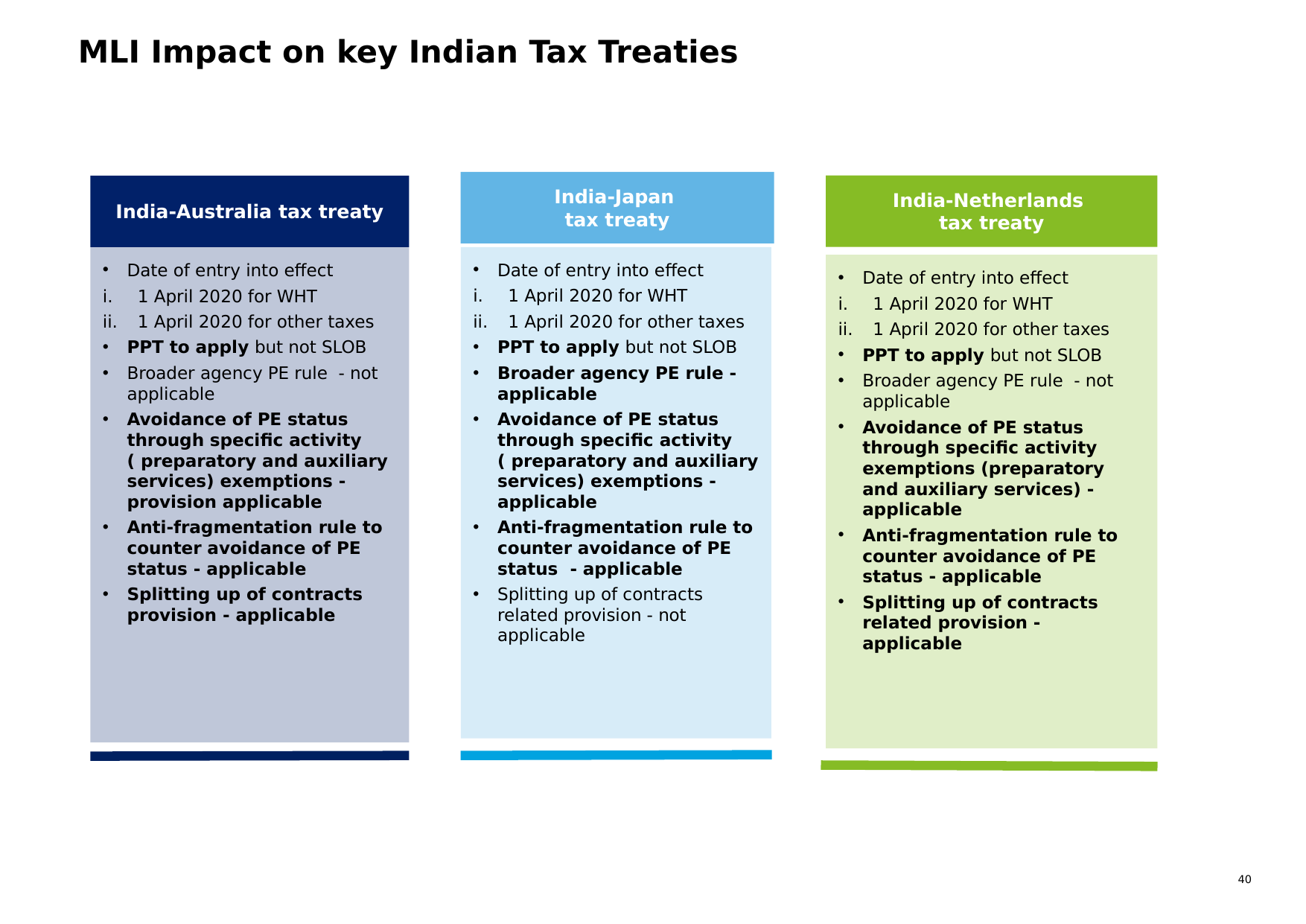

# MLI Impact on key Indian Tax Treaties
India-Japan
tax treaty
India-Netherlands
tax treaty
India-Australia tax treaty
Date of entry into effect
1 April 2020 for WHT
1 April 2020 for other taxes
PPT to apply but not SLOB
Broader agency PE rule - applicable
Avoidance of PE status  through specific activity ( preparatory and auxiliary services) exemptions - applicable
Anti-fragmentation rule to counter avoidance of PE status  - applicable
Splitting up of contracts related provision - not applicable
Date of entry into effect
1 April 2020 for WHT
1 April 2020 for other taxes
PPT to apply but not SLOB
Broader agency PE rule  - not applicable
Avoidance of PE status  through specific activity ( preparatory and auxiliary services) exemptions - provision applicable
Anti-fragmentation rule to counter avoidance of PE status - applicable
Splitting up of contracts provision - applicable

Date of entry into effect
1 April 2020 for WHT
1 April 2020 for other taxes
PPT to apply but not SLOB
Broader agency PE rule  - not applicable
Avoidance of PE status  through specific activity exemptions (preparatory and auxiliary services) - applicable
Anti-fragmentation rule to counter avoidance of PE status - applicable
Splitting up of contracts related provision - applicable